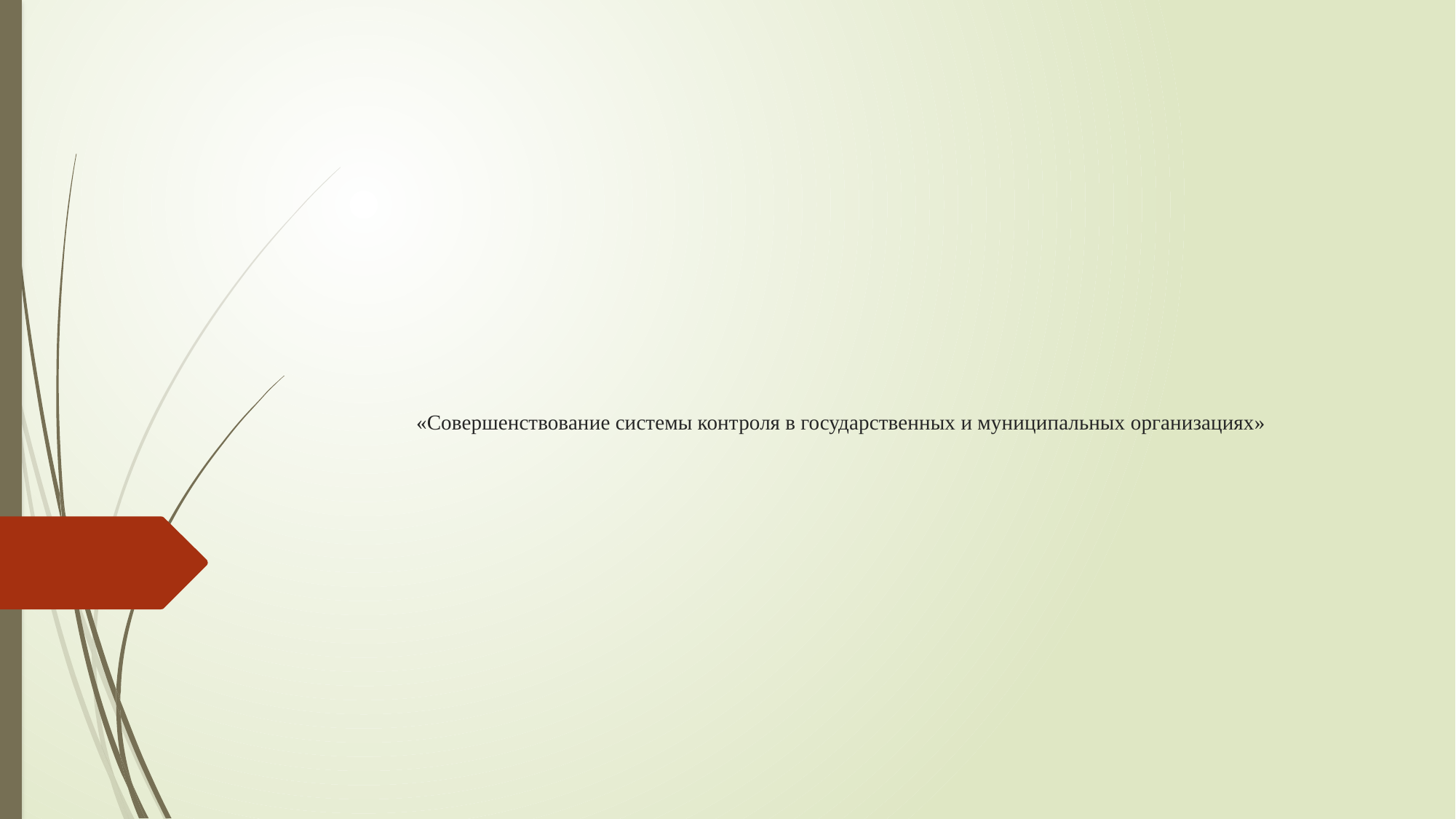

# «Совершенствование системы контроля в государственных и муниципальных организациях»